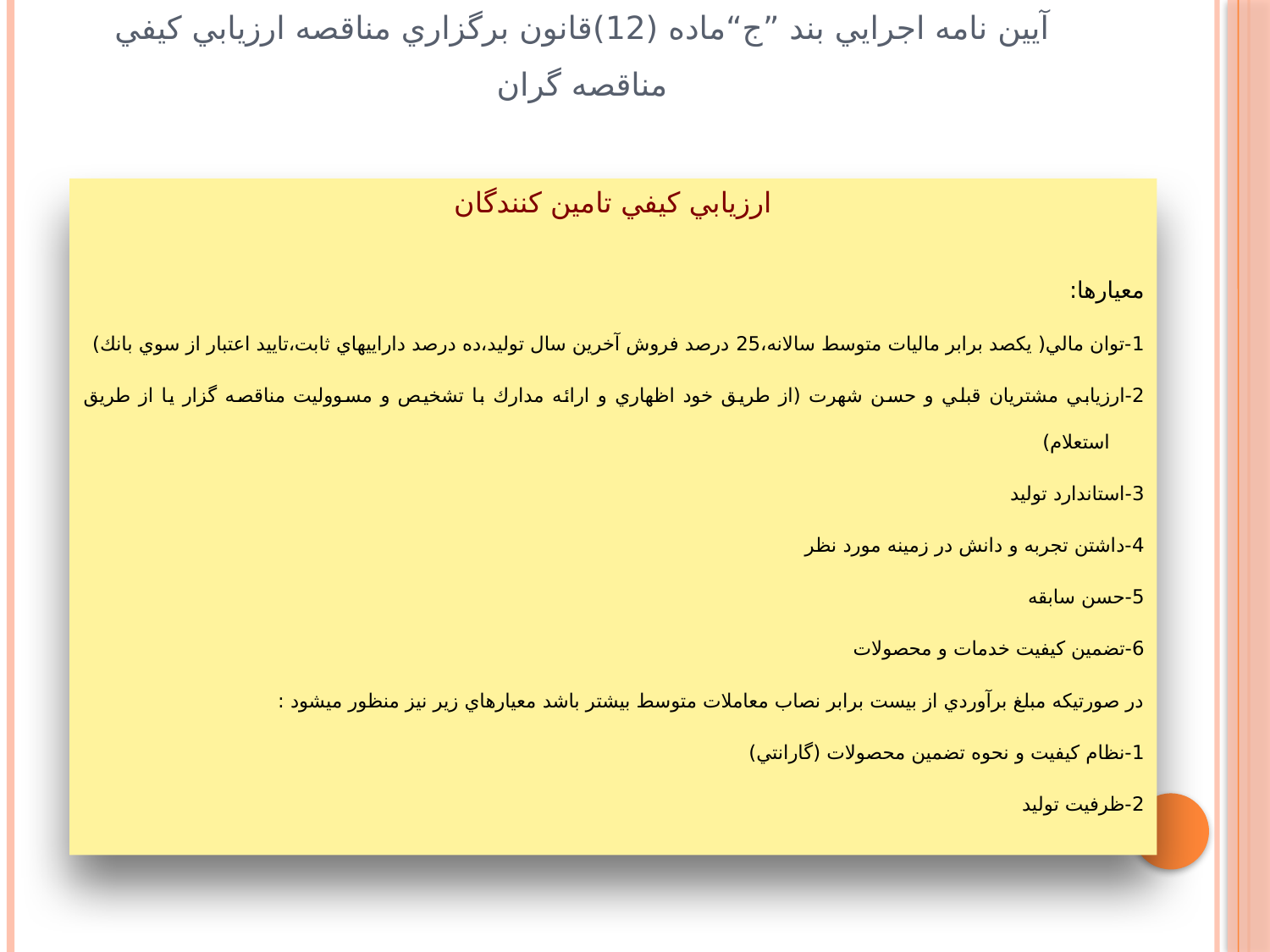

# آيين نامه اجرايي بند ”ج“ماده (12)قانون برگزاري مناقصه ارزيابي كيفي مناقصه گران
ارزيابي كيفي تامين كنندگان

معيارها:
1-توان مالي( يكصد برابر ماليات متوسط سالانه،25 درصد فروش آخرين سال توليد،ده درصد داراييهاي ثابت،تاييد اعتبار از سوي بانك)
2-ارزيابي مشتريان قبلي و حسن شهرت (از طريق خود اظهاري و ارائه مدارك با تشخيص و مسووليت مناقصه گزار يا از طريق استعلام)
3-استاندارد توليد
4-داشتن تجربه و دانش در زمينه مورد نظر
5-حسن سابقه
6-تضمين كيفيت خدمات و محصولات
در صورتيكه مبلغ برآوردي از بيست برابر نصاب معاملات متوسط بيشتر باشد معيارهاي زير نيز منظور ميشود :
1-نظام كيفيت و نحوه تضمين محصولات (گارانتي)
2-ظرفيت توليد